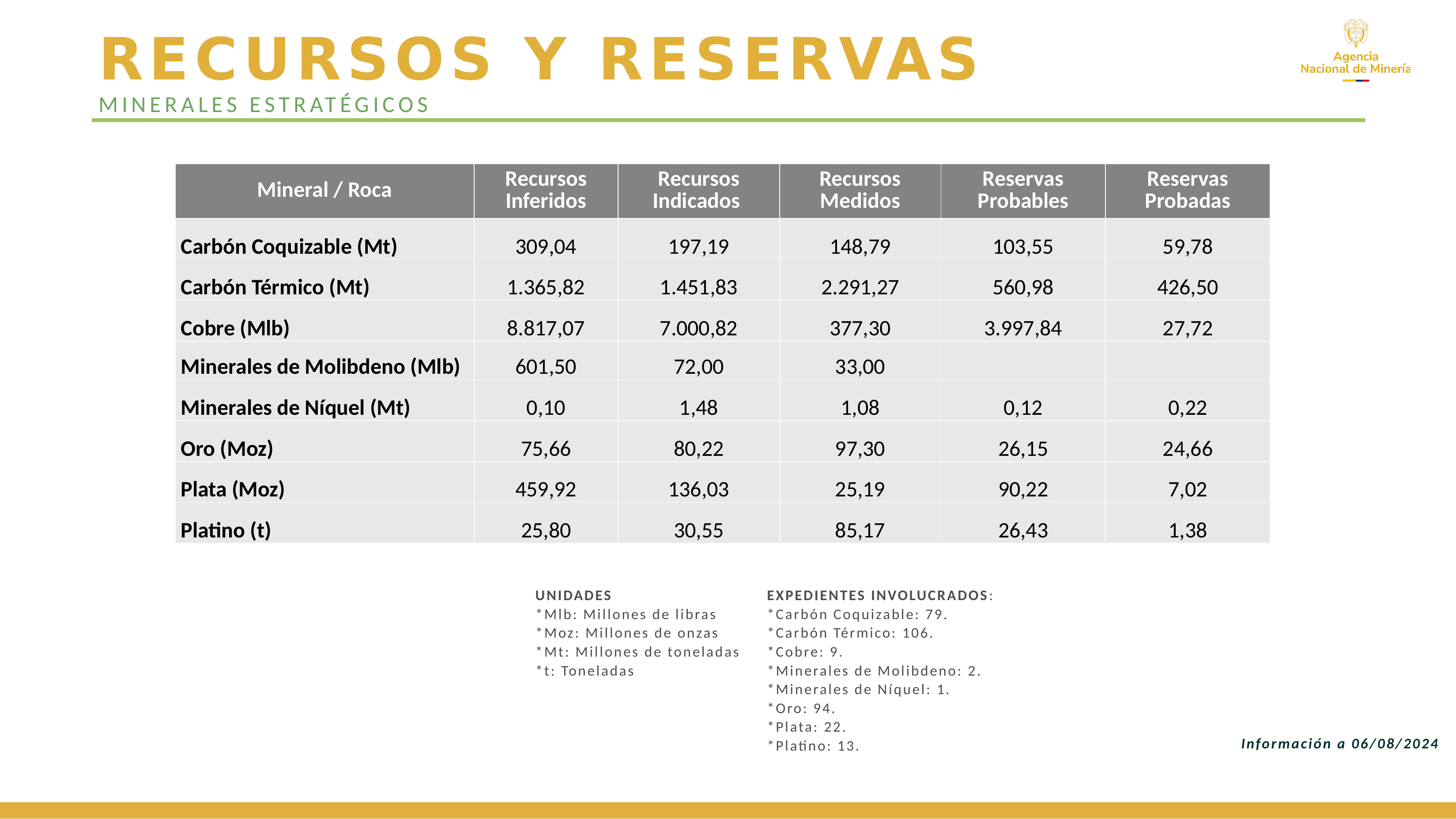

# RECURSOS Y RESERVAS MINERALES ESTRATÉGICOS

| Mineral / Roca | Recursos Inferidos | Recursos Indicados | Recursos Medidos | Reservas Probables | Reservas Probadas |
| --- | --- | --- | --- | --- | --- |
| Carbón Coquizable (Mt) | 309,04 | 197,19 | 148,79 | 103,55 | 59,78 |
| Carbón Térmico (Mt) | 1.365,82 | 1.451,83 | 2.291,27 | 560,98 | 426,50 |
| Cobre (Mlb) | 8.817,07 | 7.000,82 | 377,30 | 3.997,84 | 27,72 |
| Minerales de Molibdeno (Mlb) | 601,50 | 72,00 | 33,00 |  |  |
| Minerales de Níquel (Mt) | 0,10 | 1,48 | 1,08 | 0,12 | 0,22 |
| Oro (Moz) | 75,66 | 80,22 | 97,30 | 26,15 | 24,66 |
| Plata (Moz) | 459,92 | 136,03 | 25,19 | 90,22 | 7,02 |
| Platino (t) | 25,80 | 30,55 | 85,17 | 26,43 | 1,38 |
UNIDADES
*Mlb: Millones de libras
*Moz: Millones de onzas
*Mt: Millones de toneladas
*t: Toneladas

EXPEDIENTES INVOLUCRADOS:
*Carbón Coquizable: 79.
*Carbón Térmico: 106.
*Cobre: 9.
*Minerales de Molibdeno: 2.
*Minerales de Níquel: 1.
*Oro: 94.
*Plata: 22.
*Platino: 13.
Información a 06/08/2024